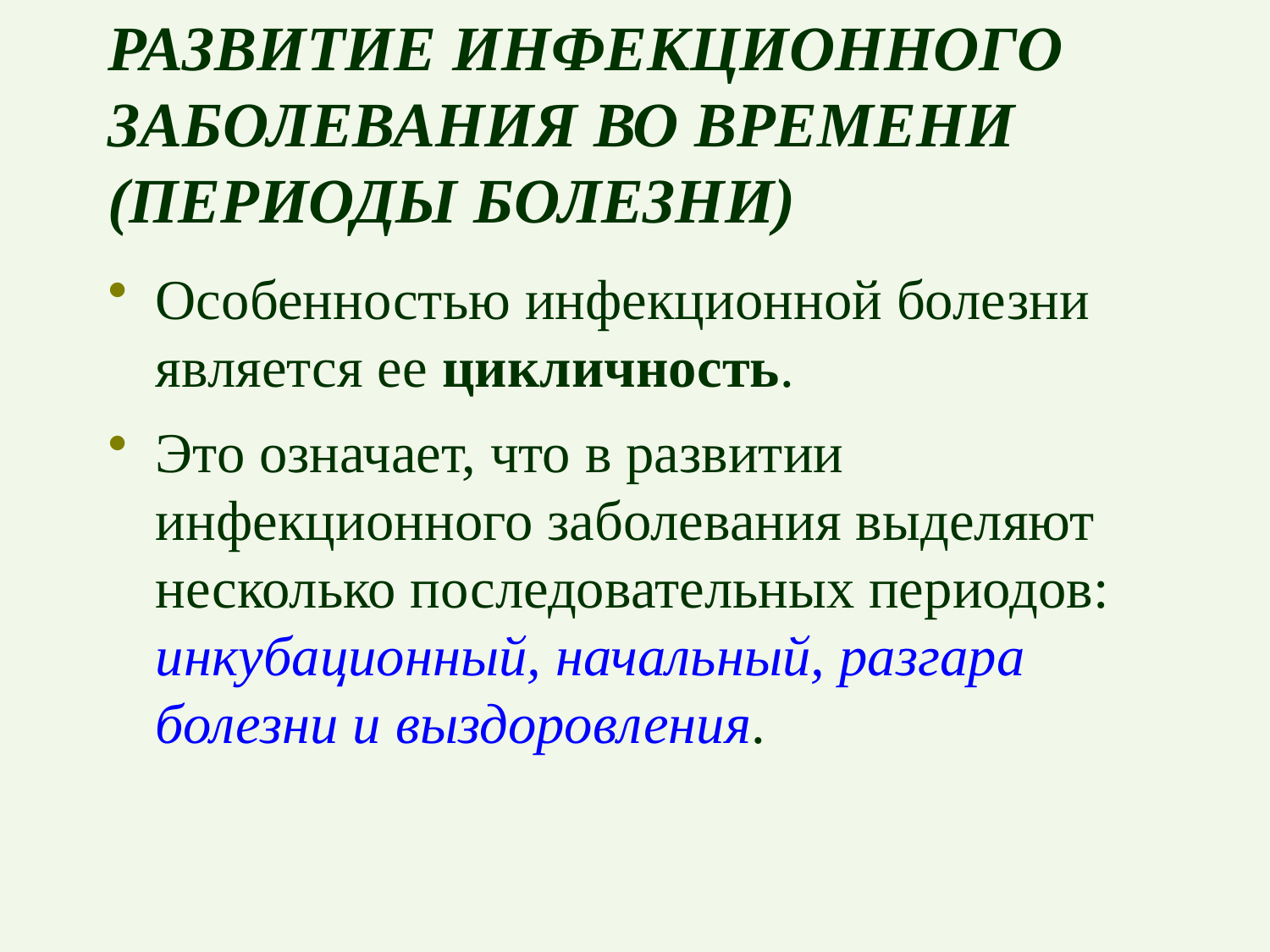

# РАЗВИТИЕ ИНФЕКЦИОННОГО ЗАБОЛЕВАНИЯ ВО ВРЕМЕНИ (ПЕРИОДЫ БОЛЕЗНИ)
Особенностью инфекционной болезни является ее цикличность.
Это означает, что в развитии инфекционного заболевания выделяют несколько последовательных периодов: инкубационный, начальный, разгара болезни и выздоровления.